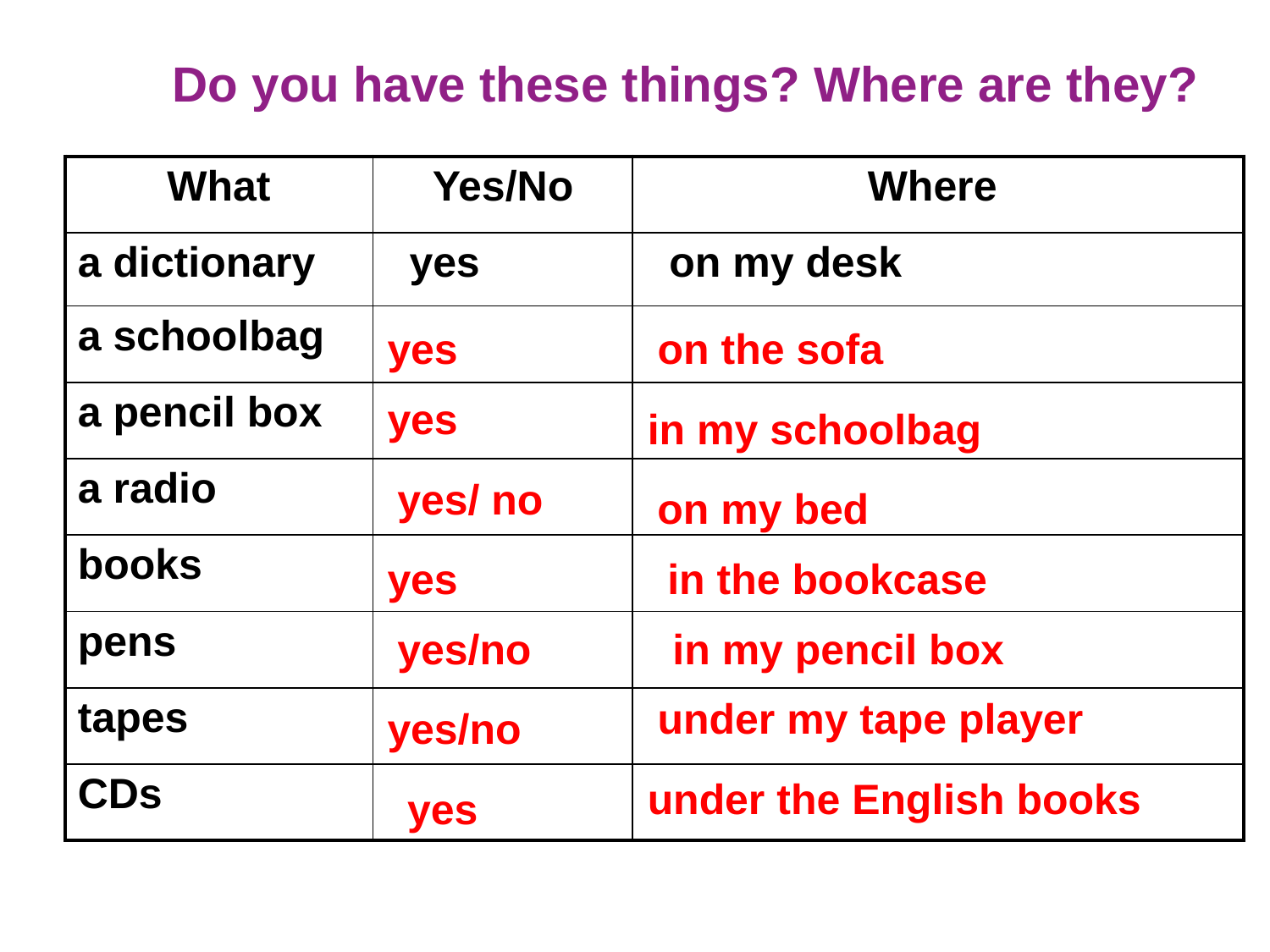

Do you have these things? Where are they?
| What | Yes/No | Where |
| --- | --- | --- |
| a dictionary | yes | on my desk |
| a schoolbag |  |  |
| a pencil box |  |  |
| a radio |  |  |
| books |  |  |
| pens |  |  |
| tapes |  |  |
| CDs |  |  |
yes
on the sofa
yes
in my schoolbag
yes/ no
on my bed
yes
in the bookcase
yes/no
in my pencil box
under my tape player
yes/no
under the English books
yes